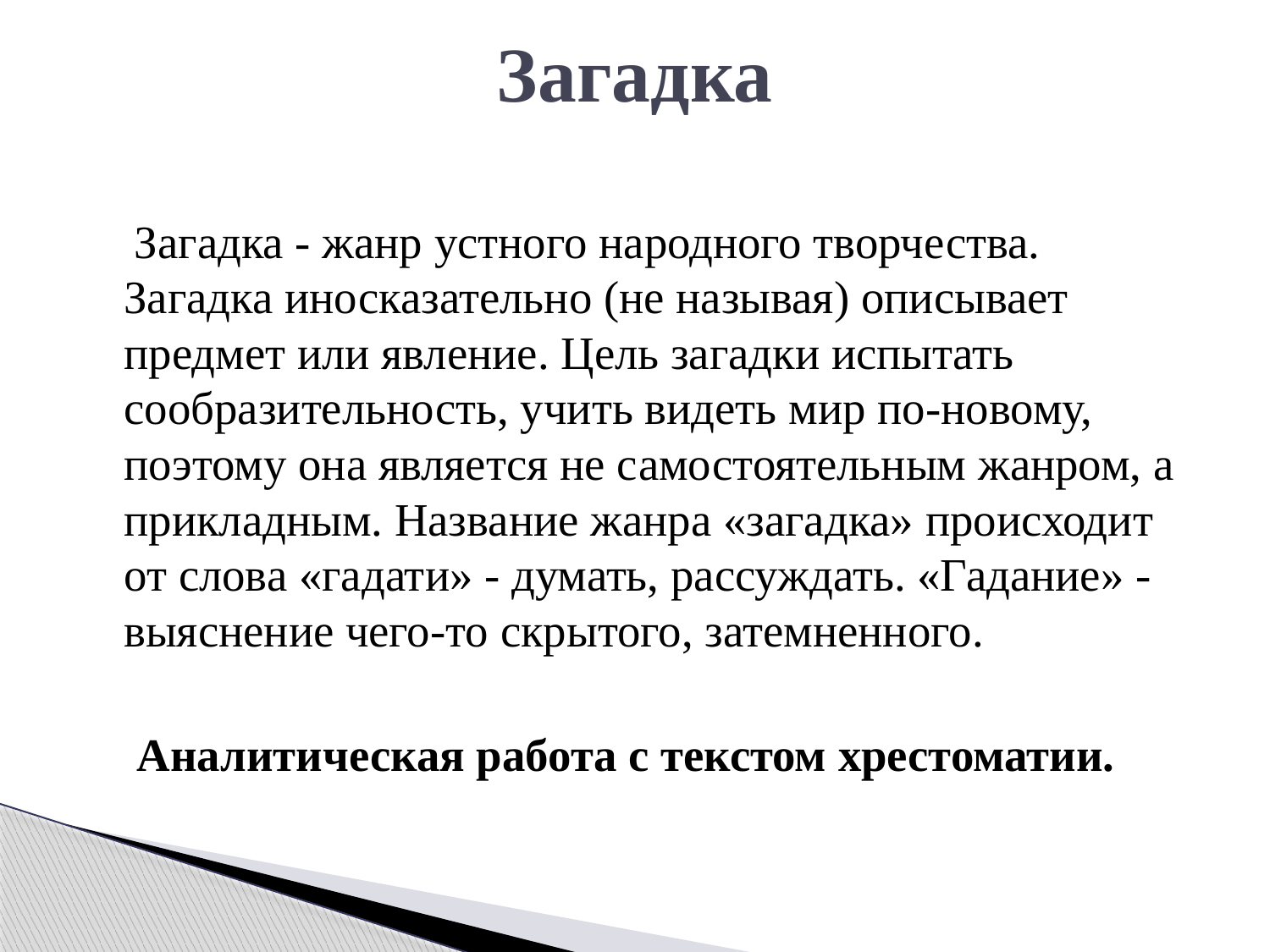

# Загадка
    Загадка - жанр устного народного творчества. Загадка иносказательно (не называя) описывает предмет или явление. Цель загадки испытать сообразительность, учить видеть мир по-новому, поэтому она является не самостоятельным жанром, а прикладным. Название жанра «загадка» происходит от слова «гадати» - думать, рассуждать. «Гадание» - выяснение чего-то скрытого, затемненного.

    Аналитическая работа с текстом хрестоматии.